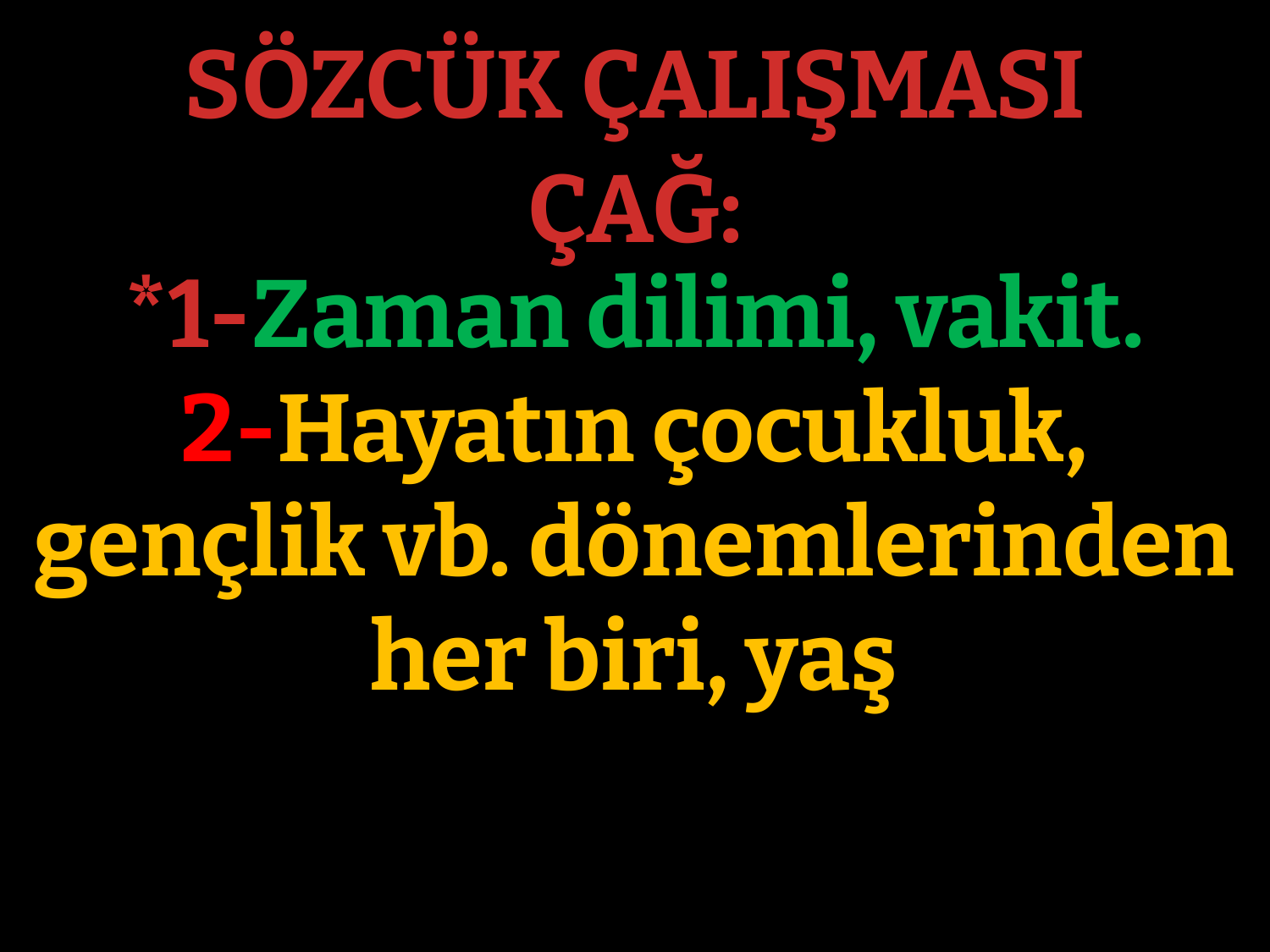

SÖZCÜK ÇALIŞMASI
ÇAĞ:
*1-Zaman dilimi, vakit.
2-Hayatın çocukluk, gençlik vb. dönemlerinden her biri, yaş